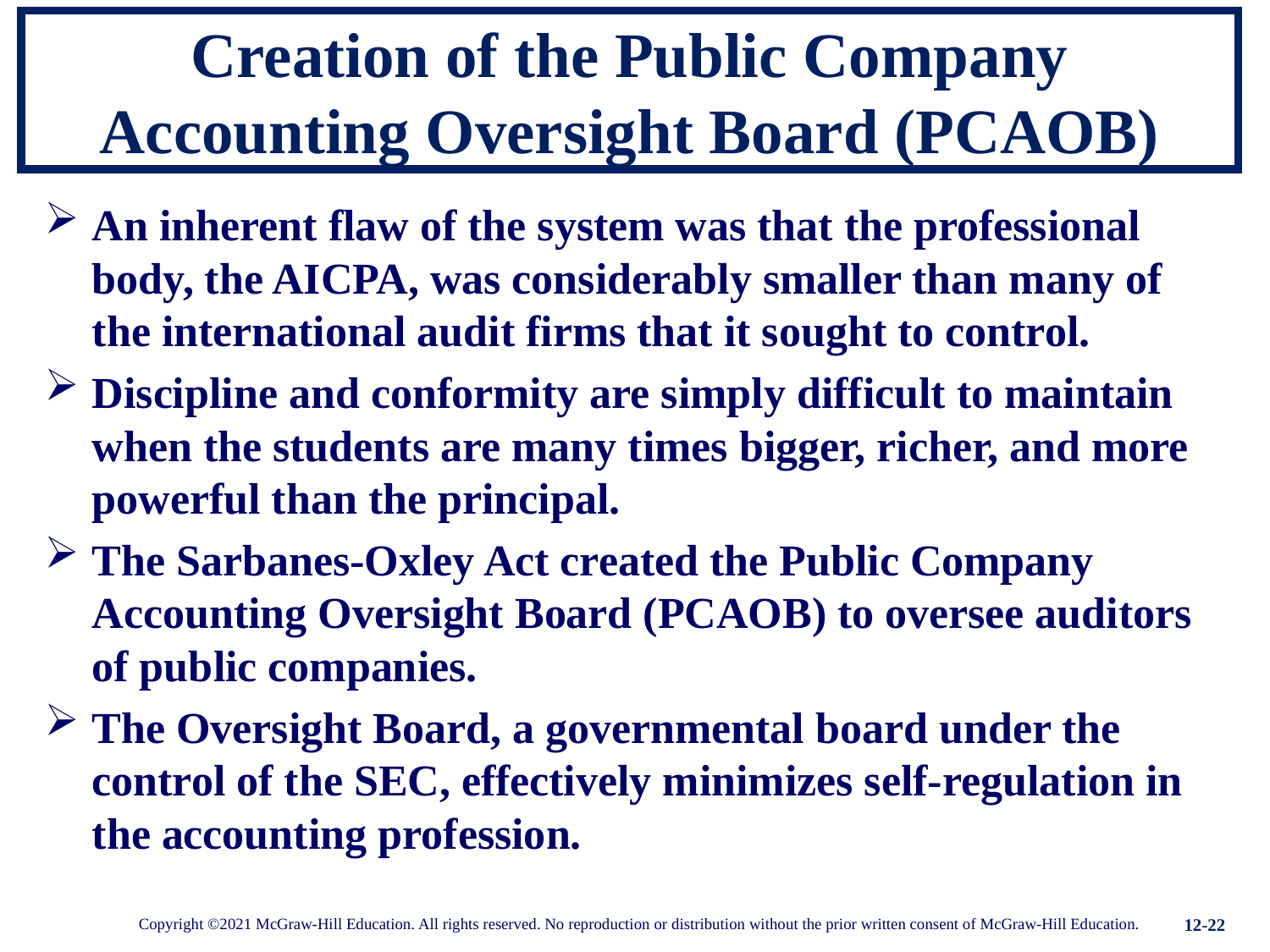

# Creation of the Public Company Accounting Oversight Board (PCAOB)
An inherent flaw of the system was that the professional body, the AICPA, was considerably smaller than many of the international audit firms that it sought to control.
Discipline and conformity are simply difficult to maintain when the students are many times bigger, richer, and more powerful than the principal.
The Sarbanes-Oxley Act created the Public Company Accounting Oversight Board (PCAOB) to oversee auditors of public companies.
The Oversight Board, a governmental board under the control of the SEC, effectively minimizes self-regulation in the accounting profession.
12-22
Copyright ©2021 McGraw-Hill Education. All rights reserved. No reproduction or distribution without the prior written consent of McGraw-Hill Education.